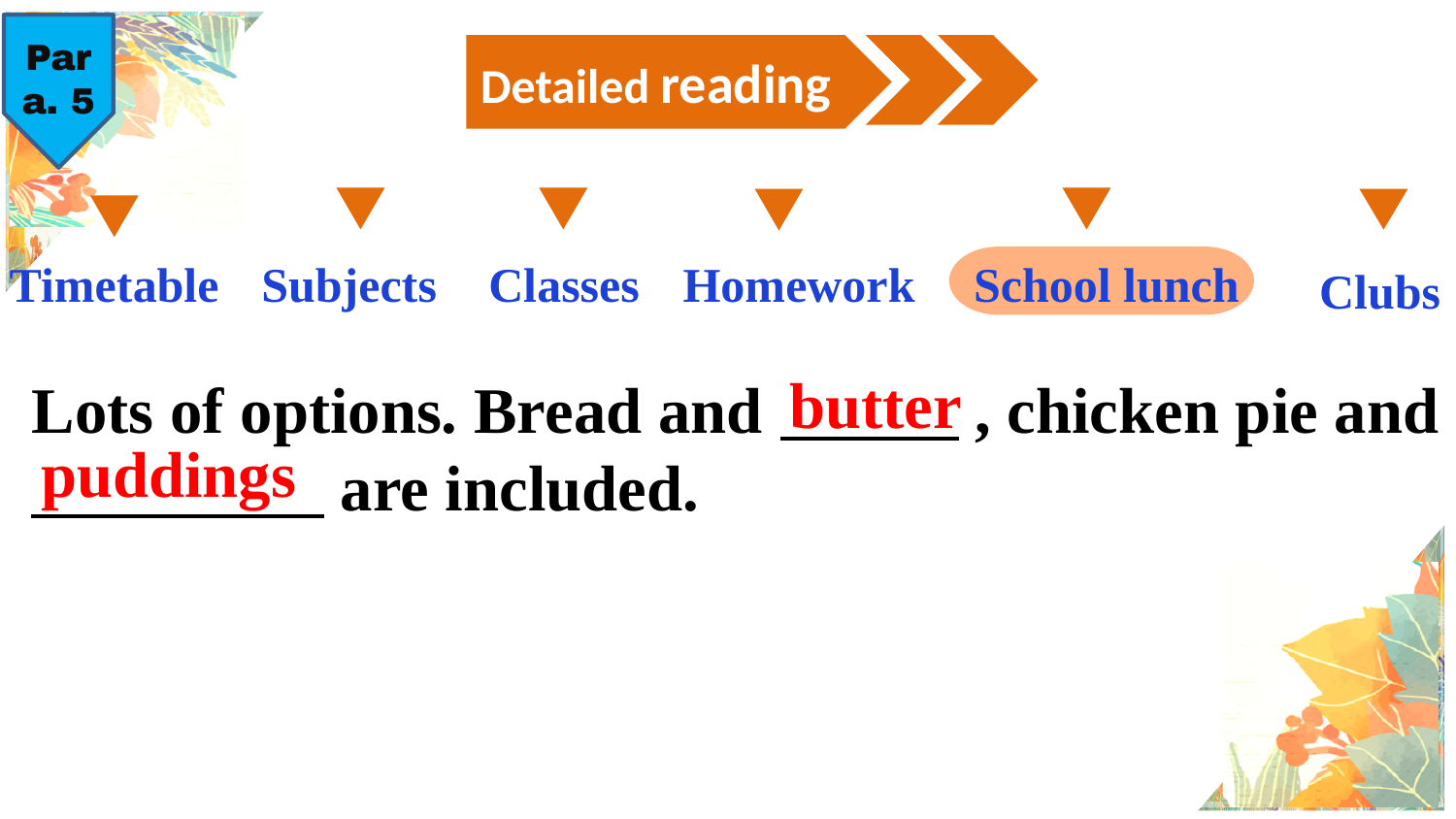

Detailed reading

Para. 5

Timetable
Subjects
Classes
Homework

School lunch
Clubs
Lots of options. Bread and             , chicken pie and
                   are included.
butter
puddings